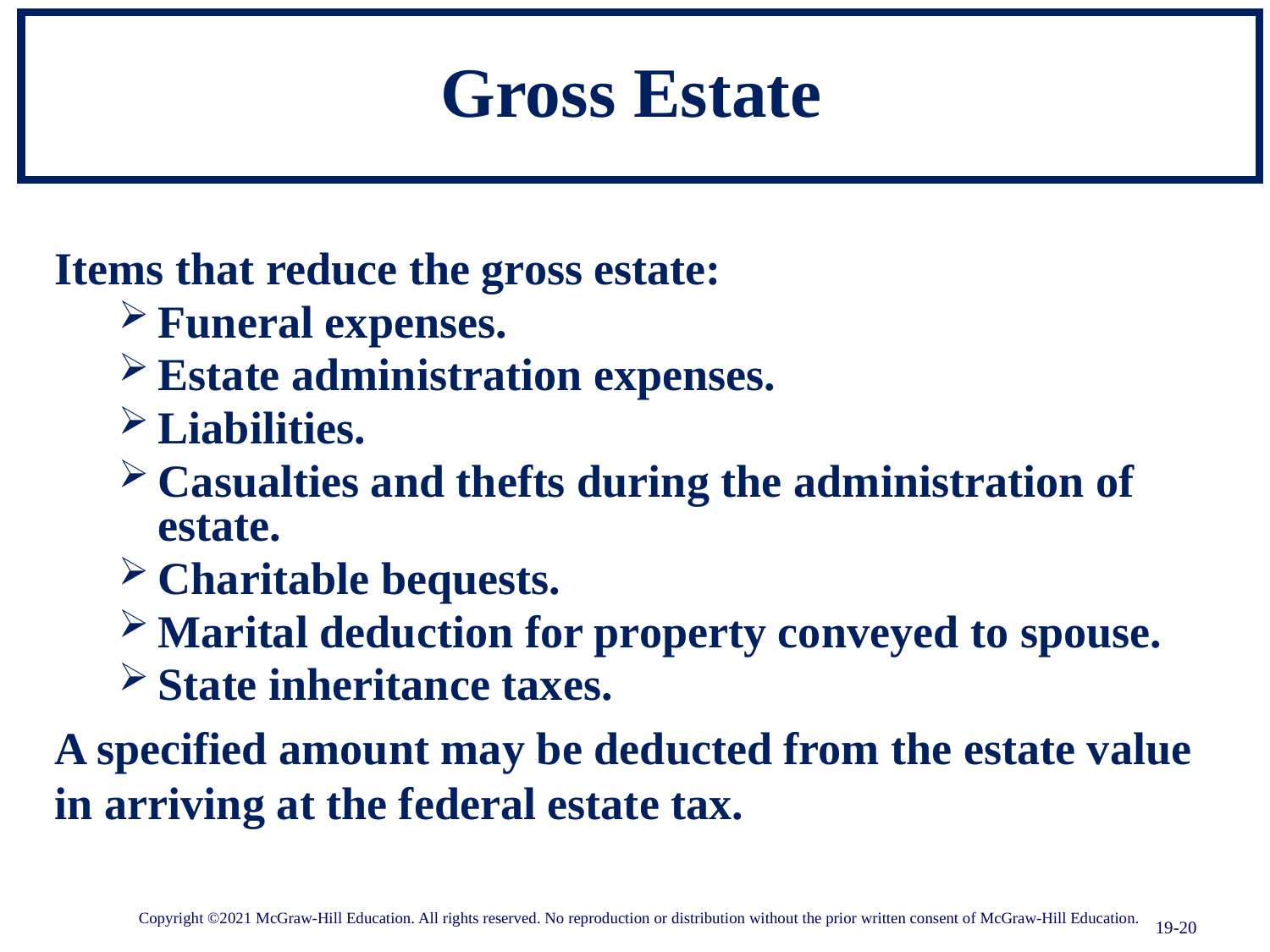

# Gross Estate
Items that reduce the gross estate:
Funeral expenses.
Estate administration expenses.
Liabilities.
Casualties and thefts during the administration of estate.
Charitable bequests.
Marital deduction for property conveyed to spouse.
State inheritance taxes.
A specified amount may be deducted from the estate value in arriving at the federal estate tax.
Copyright ©2021 McGraw-Hill Education. All rights reserved. No reproduction or distribution without the prior written consent of McGraw-Hill Education.
19-20